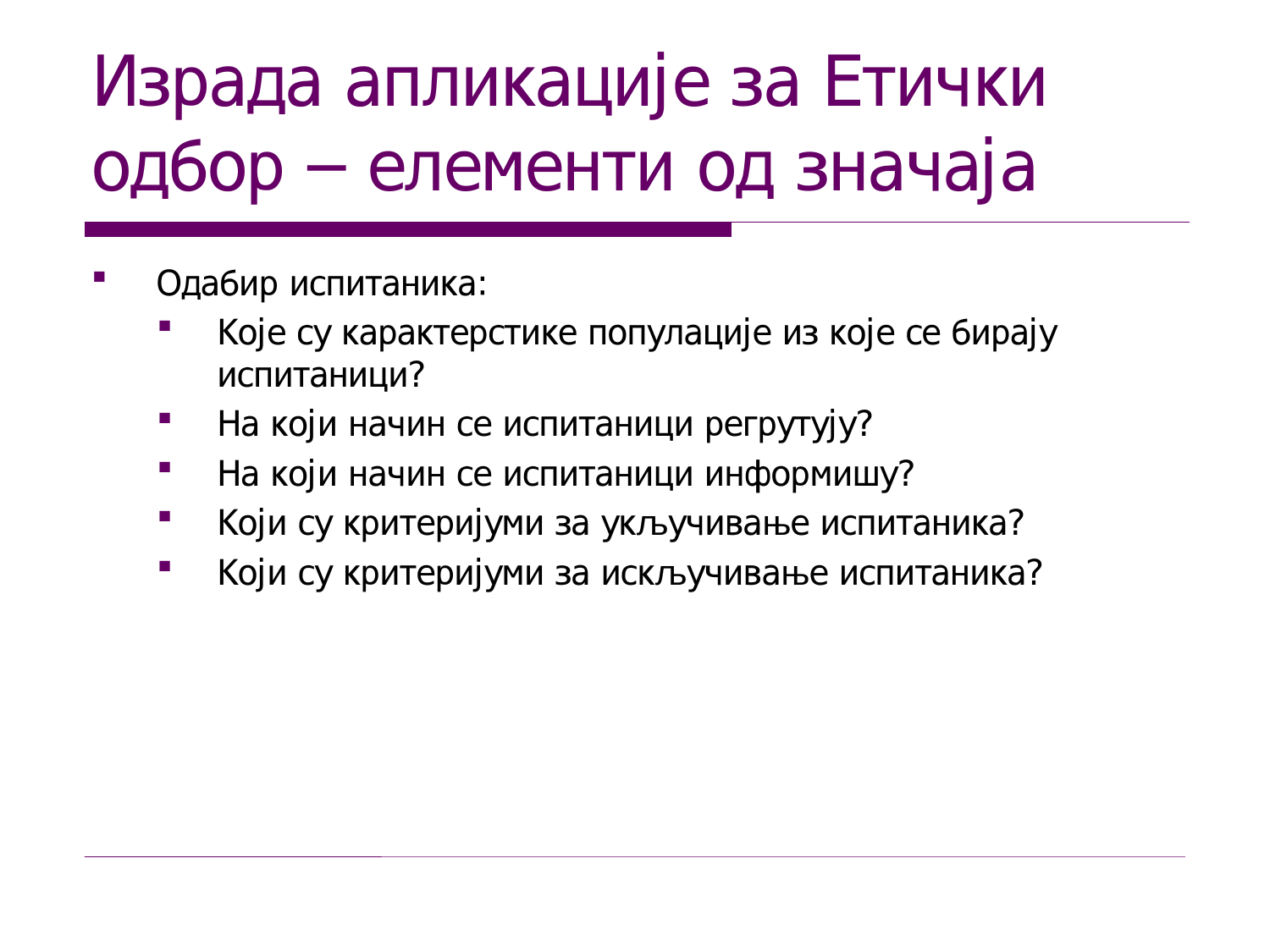

# Израда апликације за Етички одбор – елементи од значаја
Одабир испитаника:
Које су карактерстике популације из које се бирају испитаници?
На који начин се испитаници регрутују?
На који начин се испитаници информишу?
Који су критеријуми за укључивање испитаника?
Који су критеријуми за искључивање испитаника?